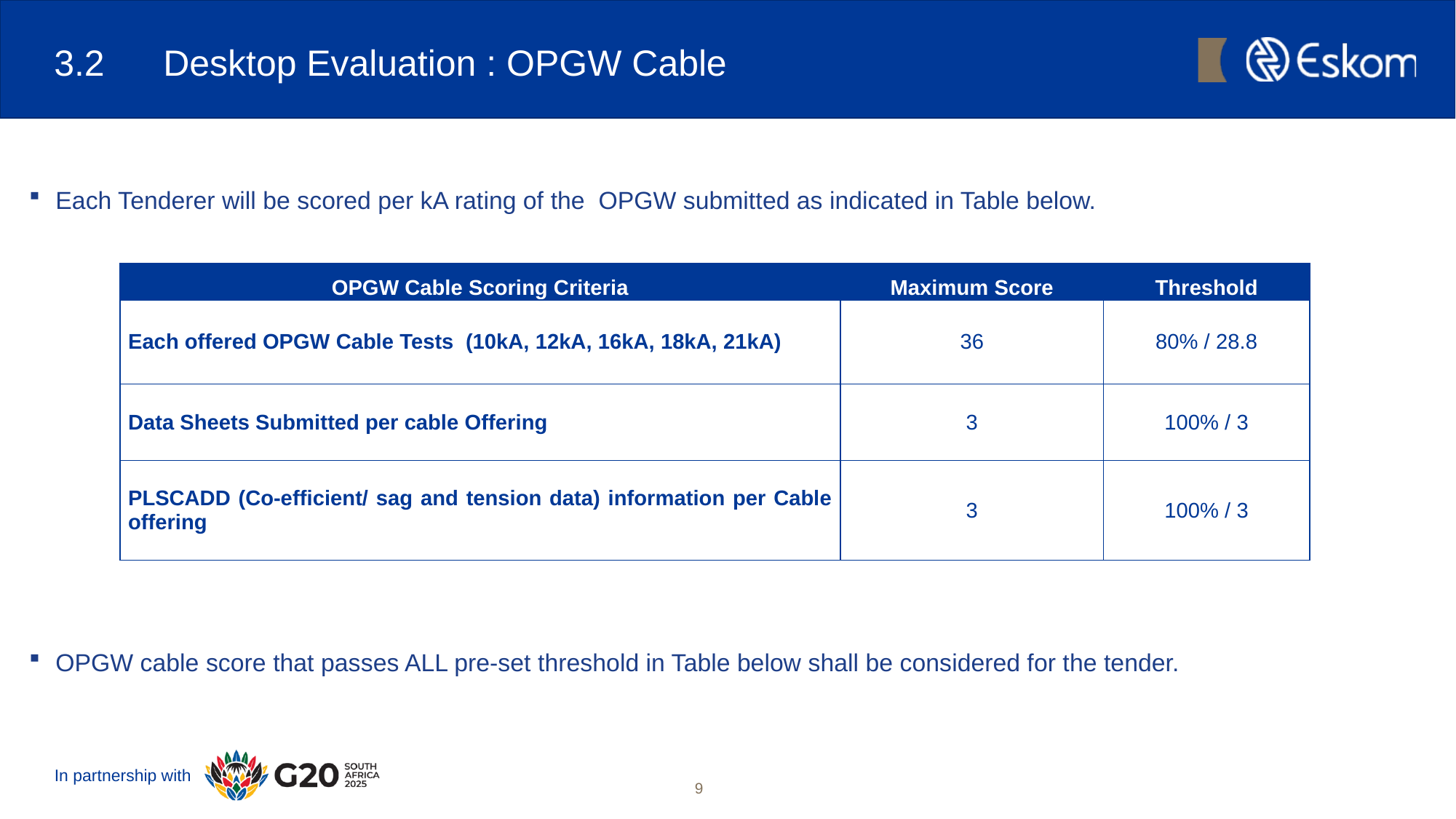

# 3.2	Desktop Evaluation : OPGW Cable

Each Tenderer will be scored per kA rating of the  OPGW submitted as indicated in Table below.

OPGW cable score that passes ALL pre-set threshold in Table below shall be considered for the tender.

| OPGW Cable Scoring Criteria | Maximum Score | Threshold |
| --- | --- | --- |
| Each offered OPGW Cable Tests (10kA, 12kA, 16kA, 18kA, 21kA) | 36 | 80% / 28.8 |
| Data Sheets Submitted per cable Offering | 3 | 100% / 3 |
| PLSCADD (Co-efficient/ sag and tension data) information per Cable offering | 3 | 100% / 3 |

9